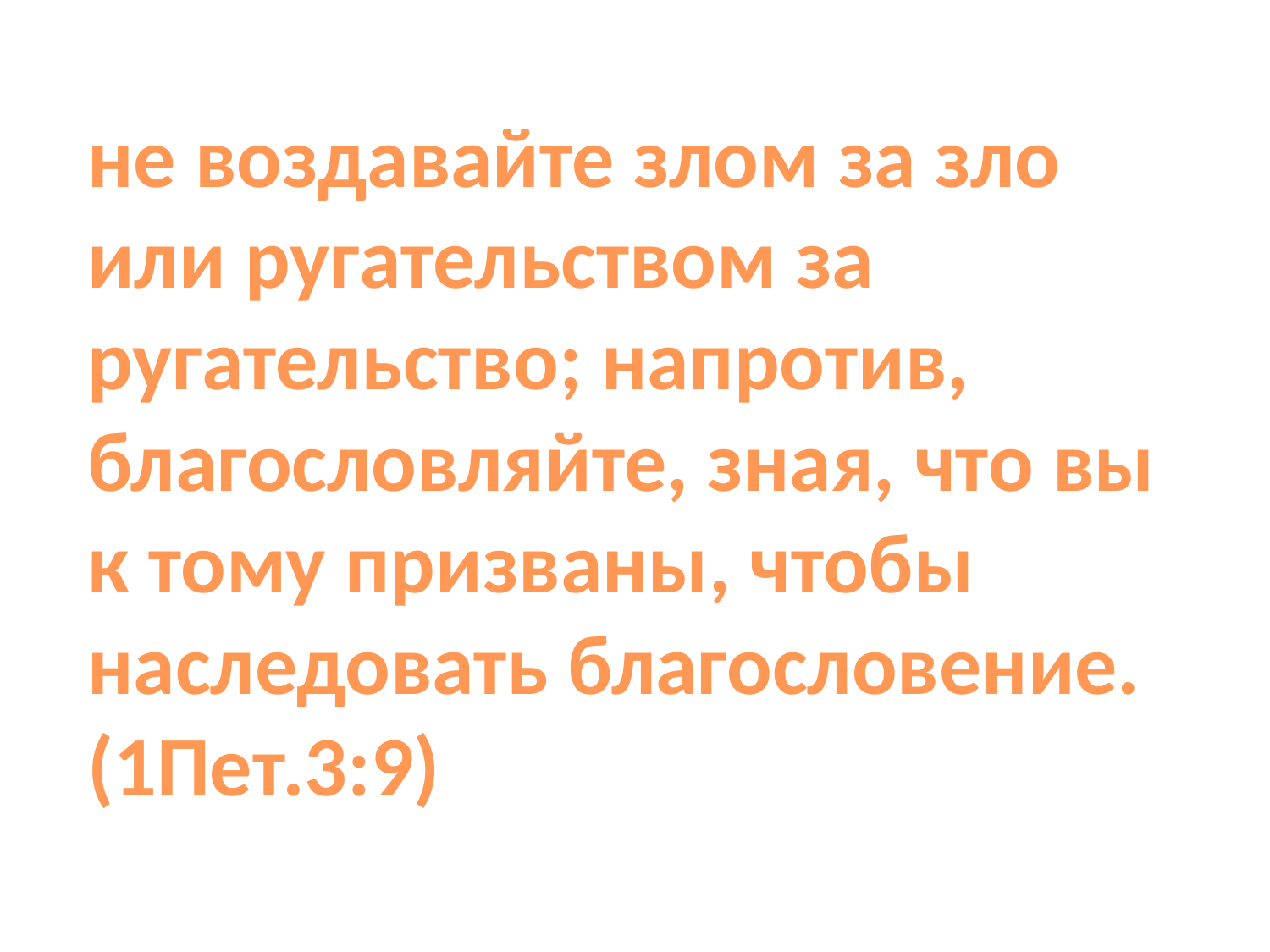

не воздавайте злом за зло или ругательством за ругательство; напротив, благословляйте, зная, что вы к тому призваны, чтобы наследовать благословение.
(1Пет.3:9)